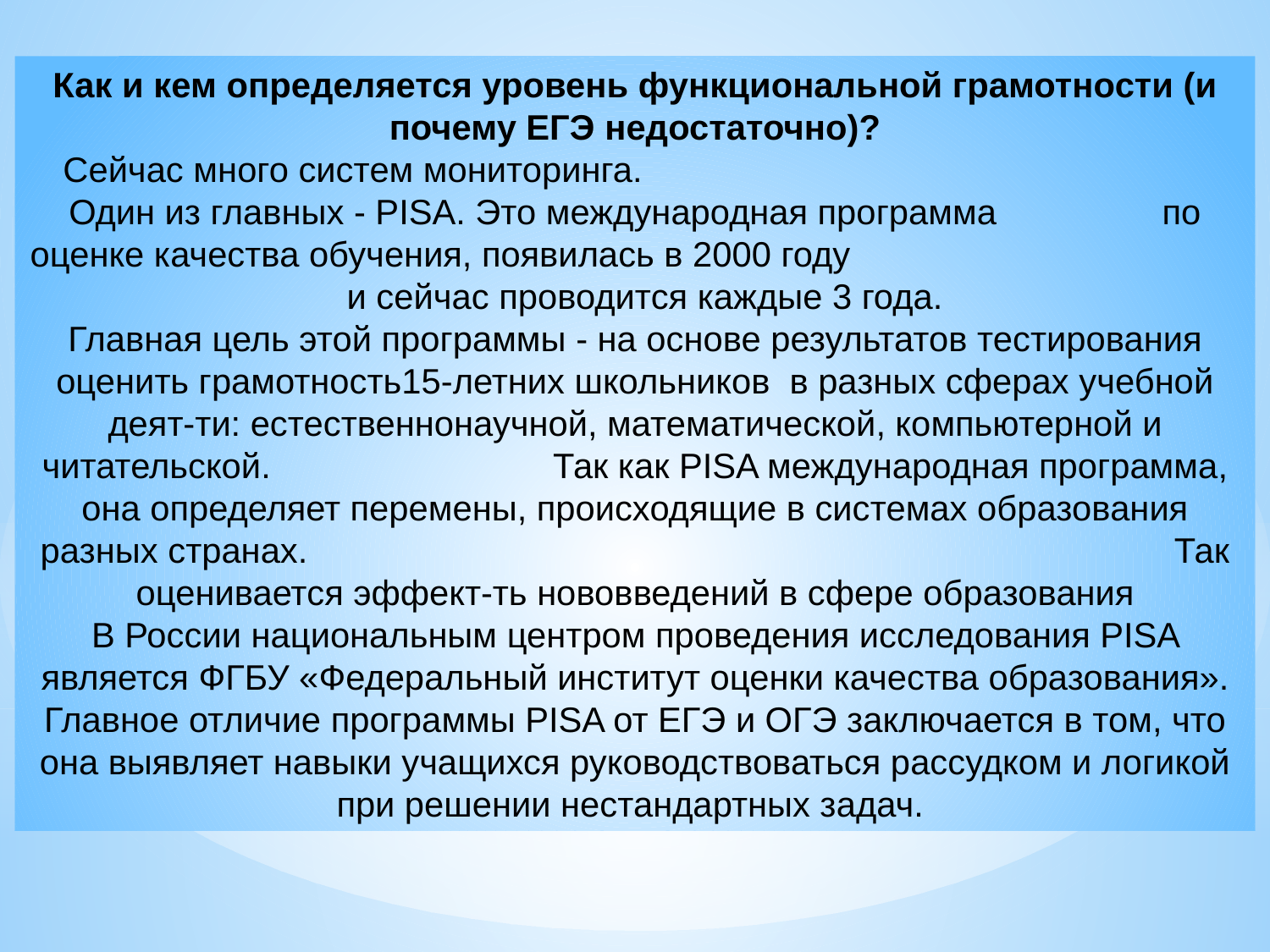

Как и кем определяется уровень функциональной грамотности (и почему ЕГЭ недостаточно)?
Сейчас много систем мониторинга.                                                           Один из главных - PISA. Это международная программа                 по оценке качества обучения, появилась в 2000 году                                           и сейчас проводится каждые 3 года.
Главная цель этой программы - на основе результатов тестирования оценить грамотность15-летних школьников  в разных сферах учебной деят-ти: естественнонаучной, математической, компьютерной и читательской.                             Так как PISA международная программа, она определяет перемены, происходящие в системах образования разных странах.                                                                                         Так оценивается эффект-ть нововведений в сфере образования
В России национальным центром проведения исследования PISA является ФГБУ «Федеральный институт оценки качества образования». Главное отличие программы PISA от ЕГЭ и ОГЭ заключается в том, что она выявляет навыки учащихся руководствоваться рассудком и логикой при решении нестандартных задач.